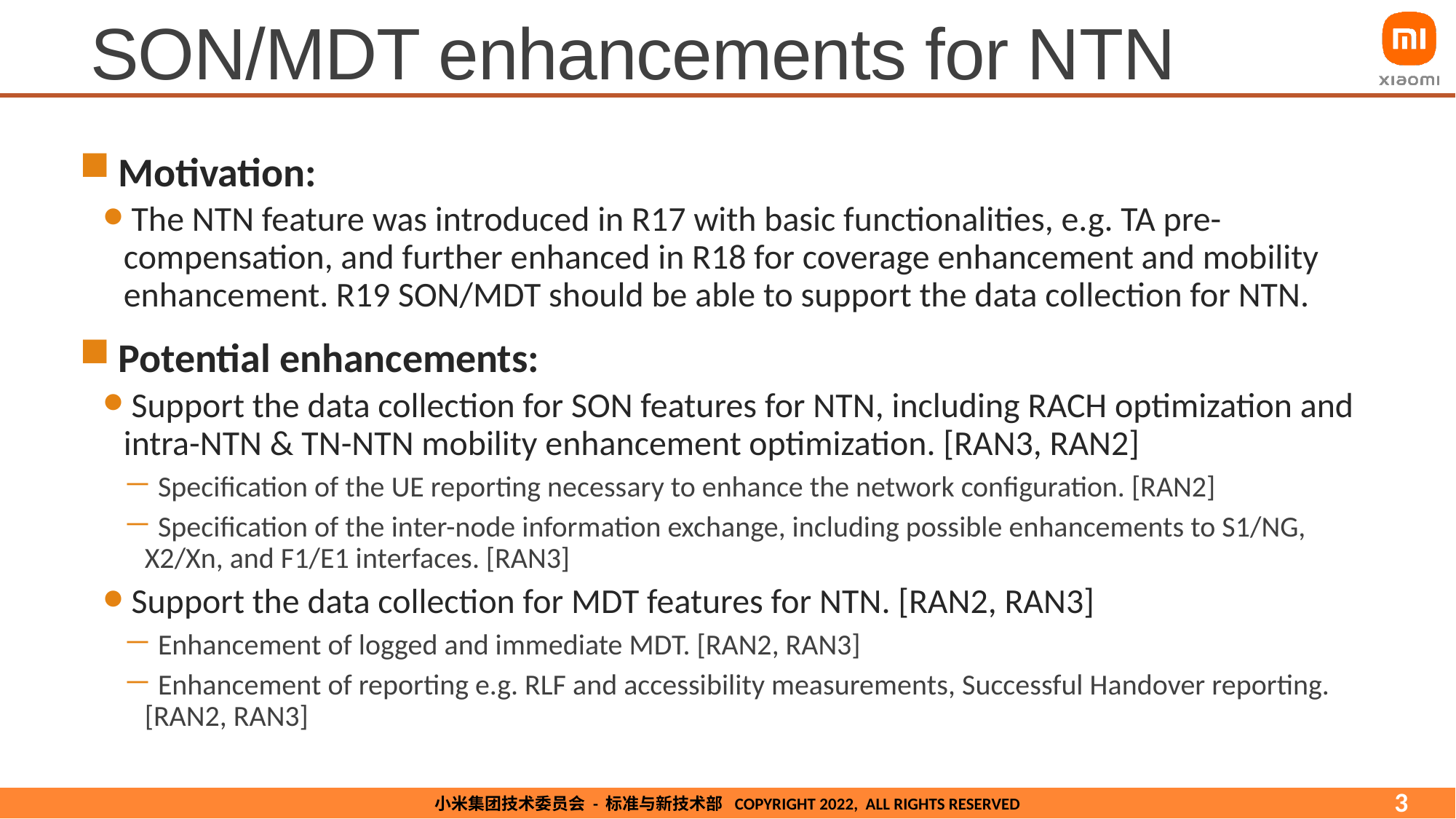

# SON/MDT enhancements for NTN
 Motivation:
 The NTN feature was introduced in R17 with basic functionalities, e.g. TA pre-compensation, and further enhanced in R18 for coverage enhancement and mobility enhancement. R19 SON/MDT should be able to support the data collection for NTN.
 Potential enhancements:
 Support the data collection for SON features for NTN, including RACH optimization and intra-NTN & TN-NTN mobility enhancement optimization. [RAN3, RAN2]
 Specification of the UE reporting necessary to enhance the network configuration. [RAN2]
 Specification of the inter-node information exchange, including possible enhancements to S1/NG, X2/Xn, and F1/E1 interfaces. [RAN3]
 Support the data collection for MDT features for NTN. [RAN2, RAN3]
 Enhancement of logged and immediate MDT. [RAN2, RAN3]
 Enhancement of reporting e.g. RLF and accessibility measurements, Successful Handover reporting. [RAN2, RAN3]
3